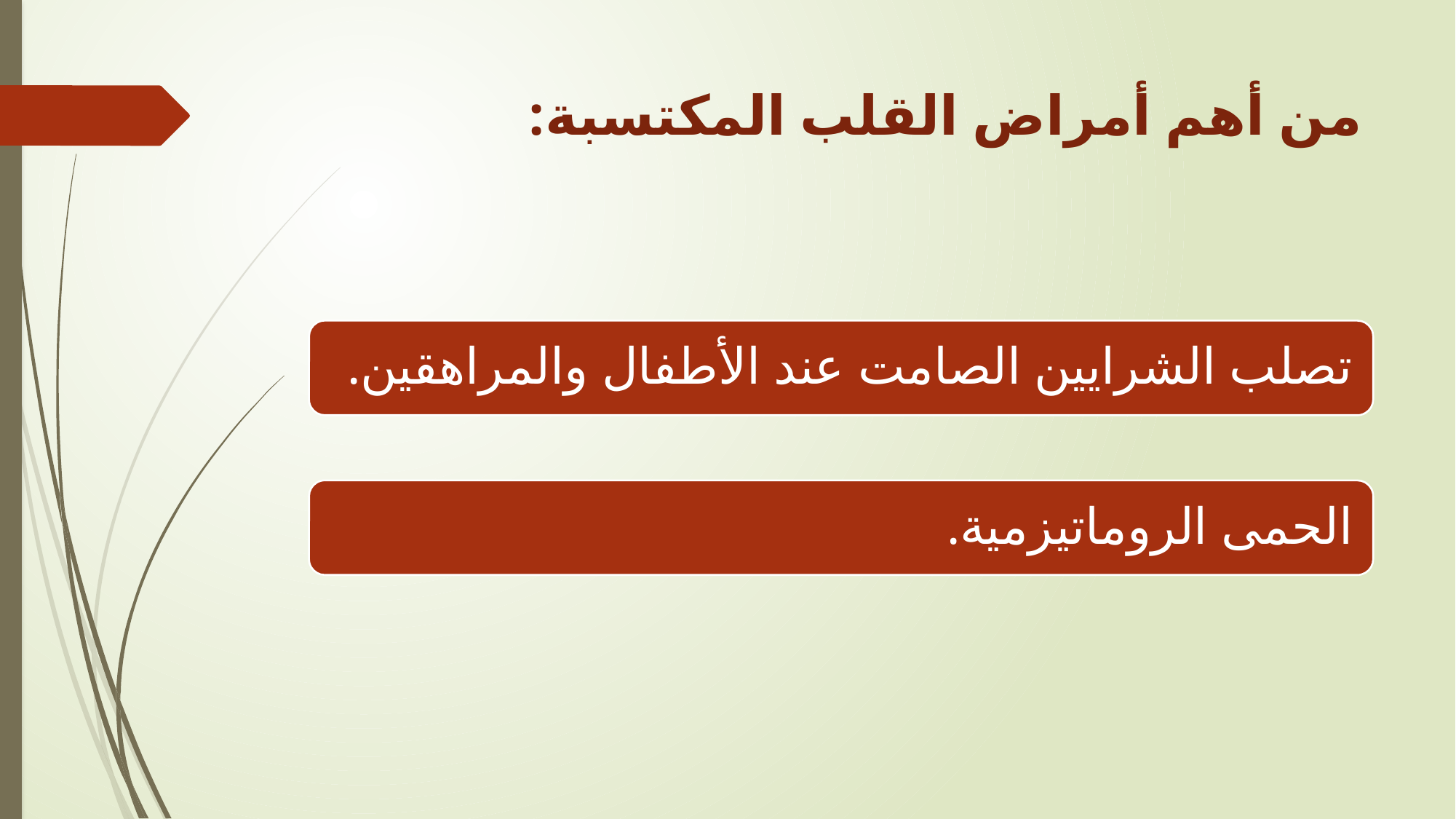

# من أهم أمراض القلب المكتسبة:
تصلب الشرايين الصامت عند الأطفال والمراهقين.

الحمى الروماتيزمية.